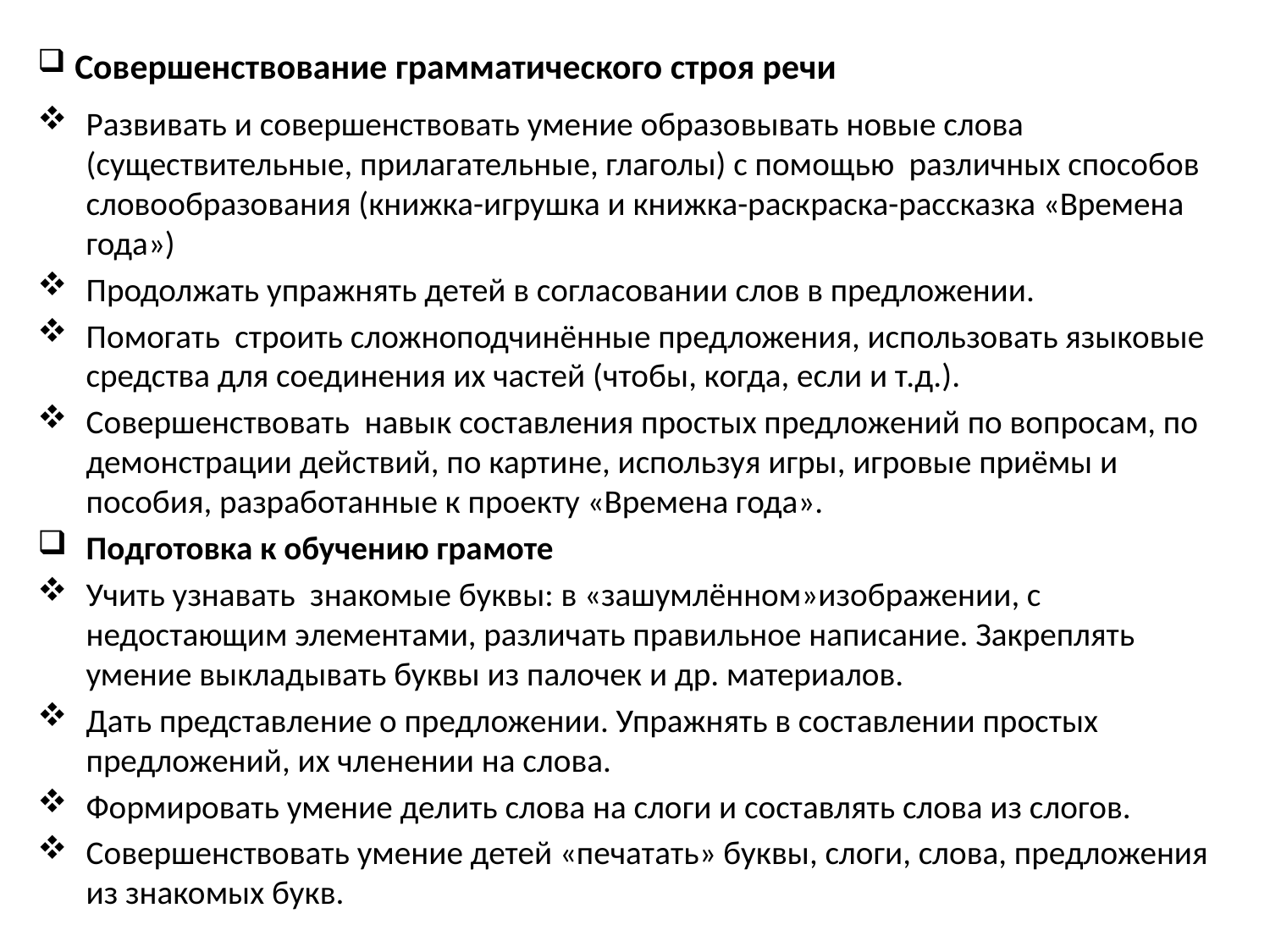

# Совершенствование грамматического строя речи
Развивать и совершенствовать умение образовывать новые слова (существительные, прилагательные, глаголы) с помощью  различных способов словообразования (книжка-игрушка и книжка-раскраска-рассказка «Времена года»)
Продолжать упражнять детей в согласовании слов в предложении.
Помогать  строить сложноподчинённые предложения, использовать языковые средства для соединения их частей (чтобы, когда, если и т.д.).
Совершенствовать  навык составления простых предложений по вопросам, по демонстрации действий, по картине, используя игры, игровые приёмы и пособия, разработанные к проекту «Времена года».
Подготовка к обучению грамоте
Учить узнавать  знакомые буквы: в «зашумлённом»изображении, с недостающим элементами, различать правильное написание. Закреплять умение выкладывать буквы из палочек и др. материалов.
Дать представление о предложении. Упражнять в составлении простых предложений, их членении на слова.
Формировать умение делить слова на слоги и составлять слова из слогов.
Совершенствовать умение детей «печатать» буквы, слоги, слова, предложения из знакомых букв.